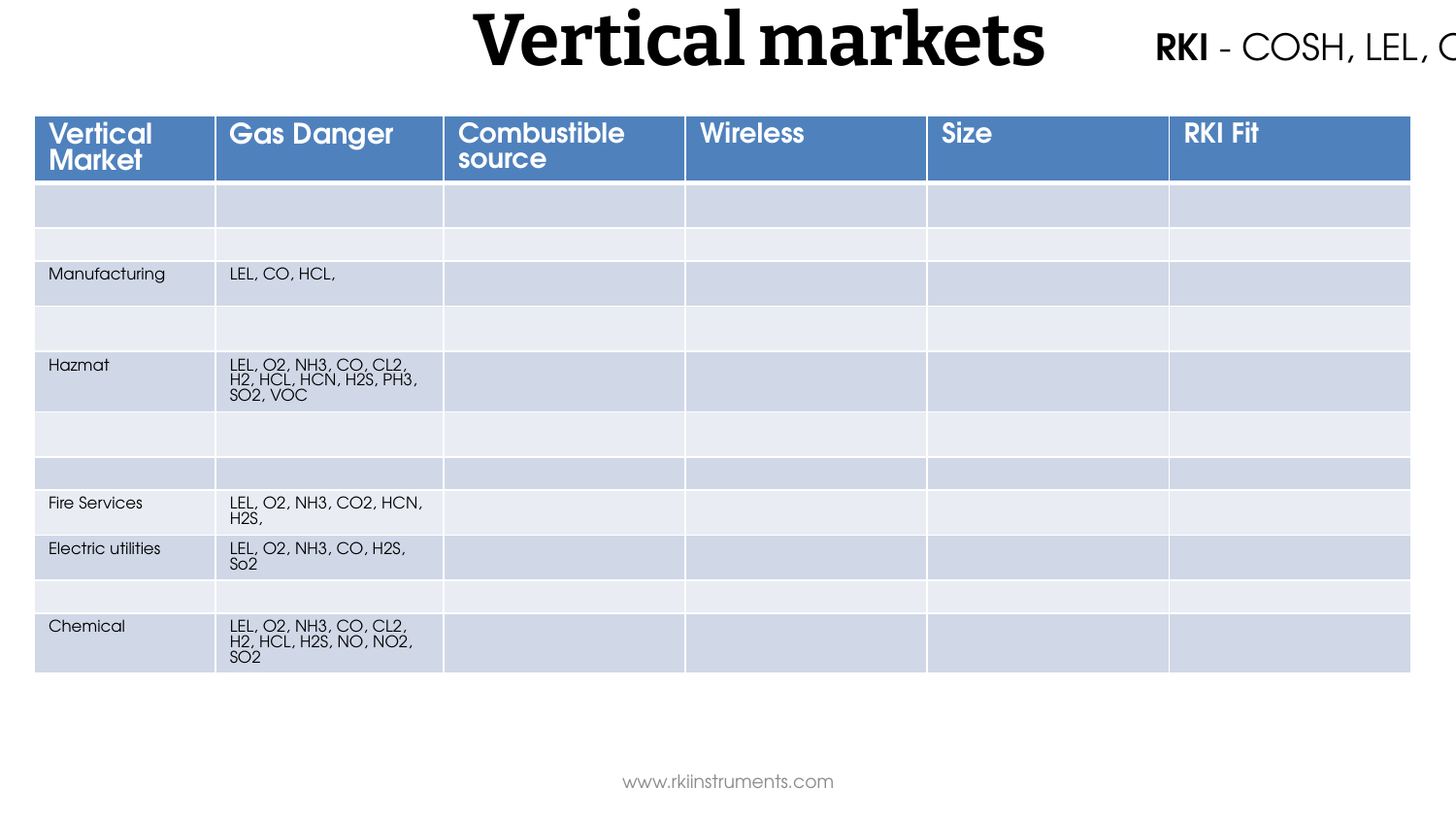

# Vertical markets
RKI - COSH, LEL, O2, HCN, NH3, NO2, PH3, SO2, CO2 %, CO2 PPM
| Vertical Market | Gas Danger | Combustible source | Wireless | Size | RKI Fit |
| --- | --- | --- | --- | --- | --- |
|  |  |  |  |  |  |
|  |  |  |  |  |  |
| Manufacturing | LEL, CO, HCL, |  |  |  |  |
|  |  |  |  |  |  |
| Hazmat | LEL, O2, NH3, CO, CL2, H2, HCL, HCN, H2S, PH3, SO2, VOC |  |  |  |  |
|  |  |  |  |  |  |
|  |  |  |  |  |  |
| Fire Services | LEL, O2, NH3, CO2, HCN, H2S, |  |  |  |  |
| Electric utilities | LEL, O2, NH3, CO, H2S, So2 |  |  |  |  |
|  |  |  |  |  |  |
| Chemical | LEL, O2, NH3, CO, CL2, H2, HCL, H2S, NO, NO2, SO2 |  |  |  |  |
www.rkiinstruments.com